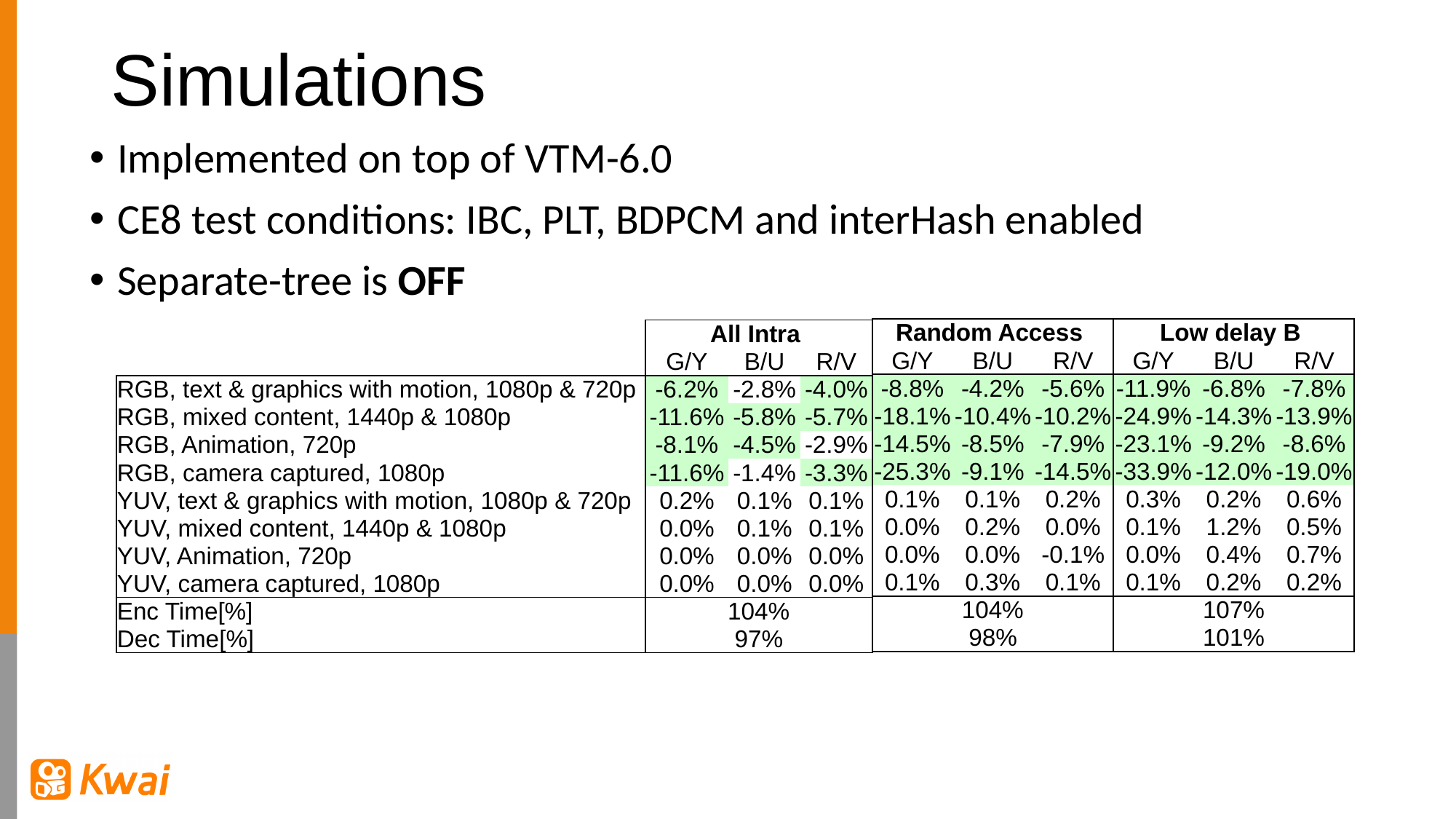

# Simulations
Implemented on top of VTM-6.0
CE8 test conditions: IBC, PLT, BDPCM and interHash enabled
Separate-tree is OFF

| Random Access |  |  |
| --- | --- | --- |
| G/Y | B/U | R/V |
| -8.8% | -4.2% | -5.6% |
| -18.1% | -10.4% | -10.2% |
| -14.5% | -8.5% | -7.9% |
| -25.3% | -9.1% | -14.5% |
| 0.1% | 0.1% | 0.2% |
| 0.0% | 0.2% | 0.0% |
| 0.0% | 0.0% | -0.1% |
| 0.1% | 0.3% | 0.1% |
| 104% |  |  |
| 98% |  |  |
| Low delay B |  |  |
| --- | --- | --- |
| G/Y | B/U | R/V |
| -11.9% | -6.8% | -7.8% |
| -24.9% | -14.3% | -13.9% |
| -23.1% | -9.2% | -8.6% |
| -33.9% | -12.0% | -19.0% |
| 0.3% | 0.2% | 0.6% |
| 0.1% | 1.2% | 0.5% |
| 0.0% | 0.4% | 0.7% |
| 0.1% | 0.2% | 0.2% |
| 107% |  |  |
| 101% |  |  |
|  | All Intra |  |  |
| --- | --- | --- | --- |
|  | G/Y | B/U | R/V |
| RGB, text & graphics with motion, 1080p & 720p | -6.2% | -2.8% | -4.0% |
| RGB, mixed content, 1440p & 1080p | -11.6% | -5.8% | -5.7% |
| RGB, Animation, 720p | -8.1% | -4.5% | -2.9% |
| RGB, camera captured, 1080p | -11.6% | -1.4% | -3.3% |
| YUV, text & graphics with motion, 1080p & 720p | 0.2% | 0.1% | 0.1% |
| YUV, mixed content, 1440p & 1080p | 0.0% | 0.1% | 0.1% |
| YUV, Animation, 720p | 0.0% | 0.0% | 0.0% |
| YUV, camera captured, 1080p | 0.0% | 0.0% | 0.0% |
| Enc Time[%] | 104% |  |  |
| Dec Time[%] | 97% |  |  |